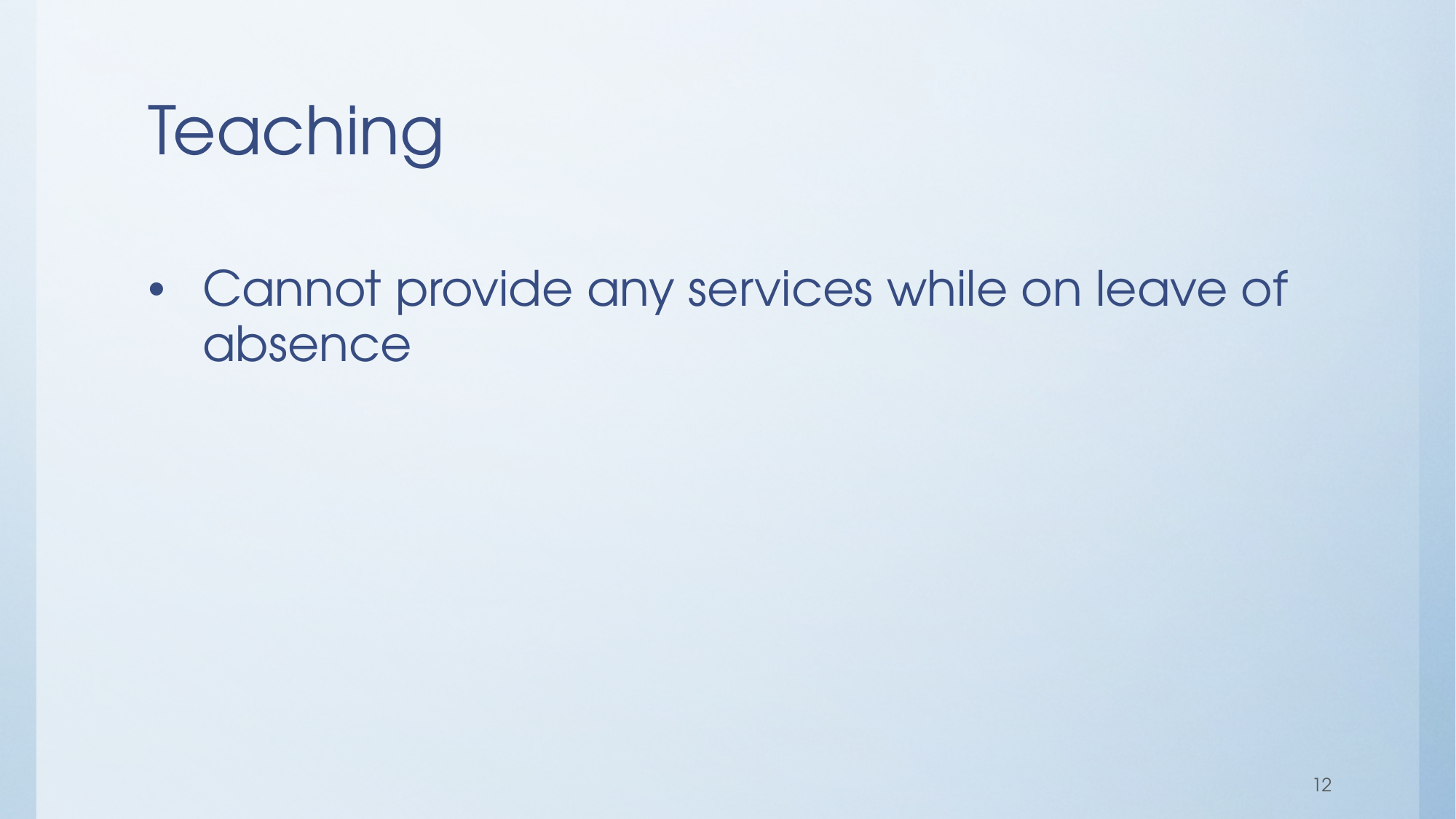

# Teaching
Cannot provide any services while on leave of absence

12